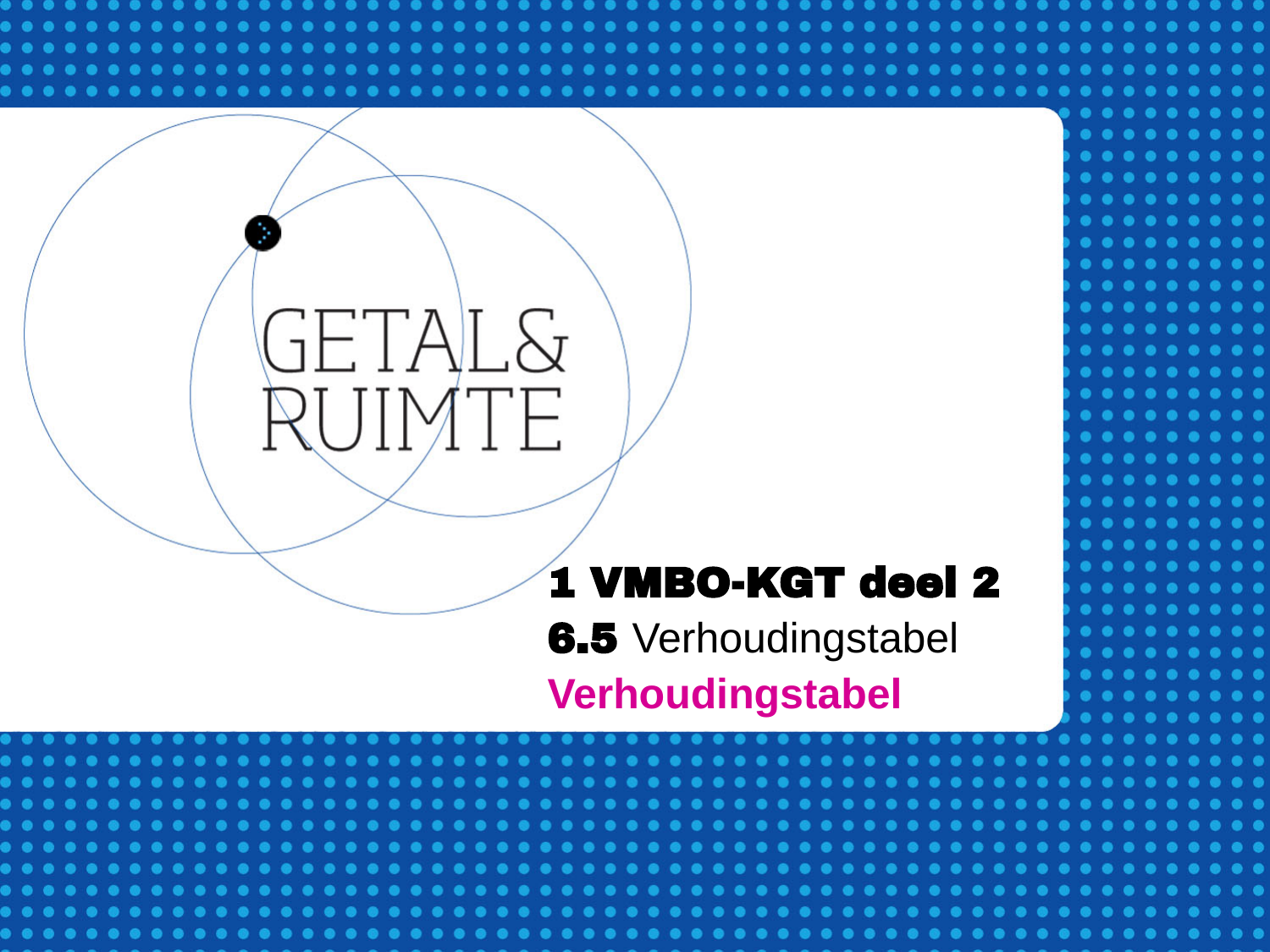

1 VMBO-KGT deel 2
6.5 Verhoudingstabel
Verhoudingstabel